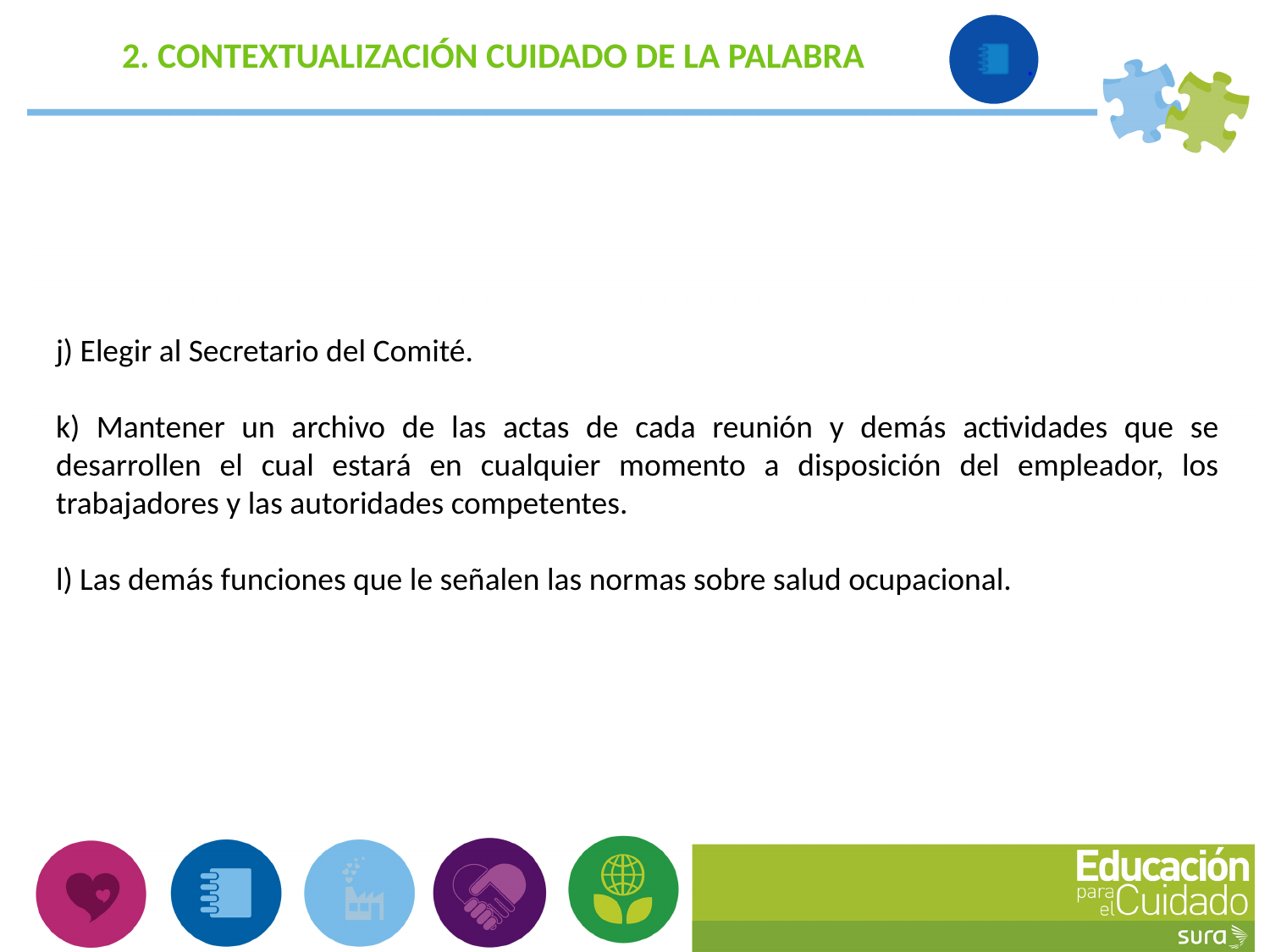

2. CONTEXTUALIZACIÓN CUIDADO DE LA PALABRA

j) Elegir al Secretario del Comité.

k) Mantener un archivo de las actas de cada reunión y demás actividades que se desarrollen el cual estará en cualquier momento a disposición del empleador, los trabajadores y las autoridades competentes.

l) Las demás funciones que le señalen las normas sobre salud ocupacional.